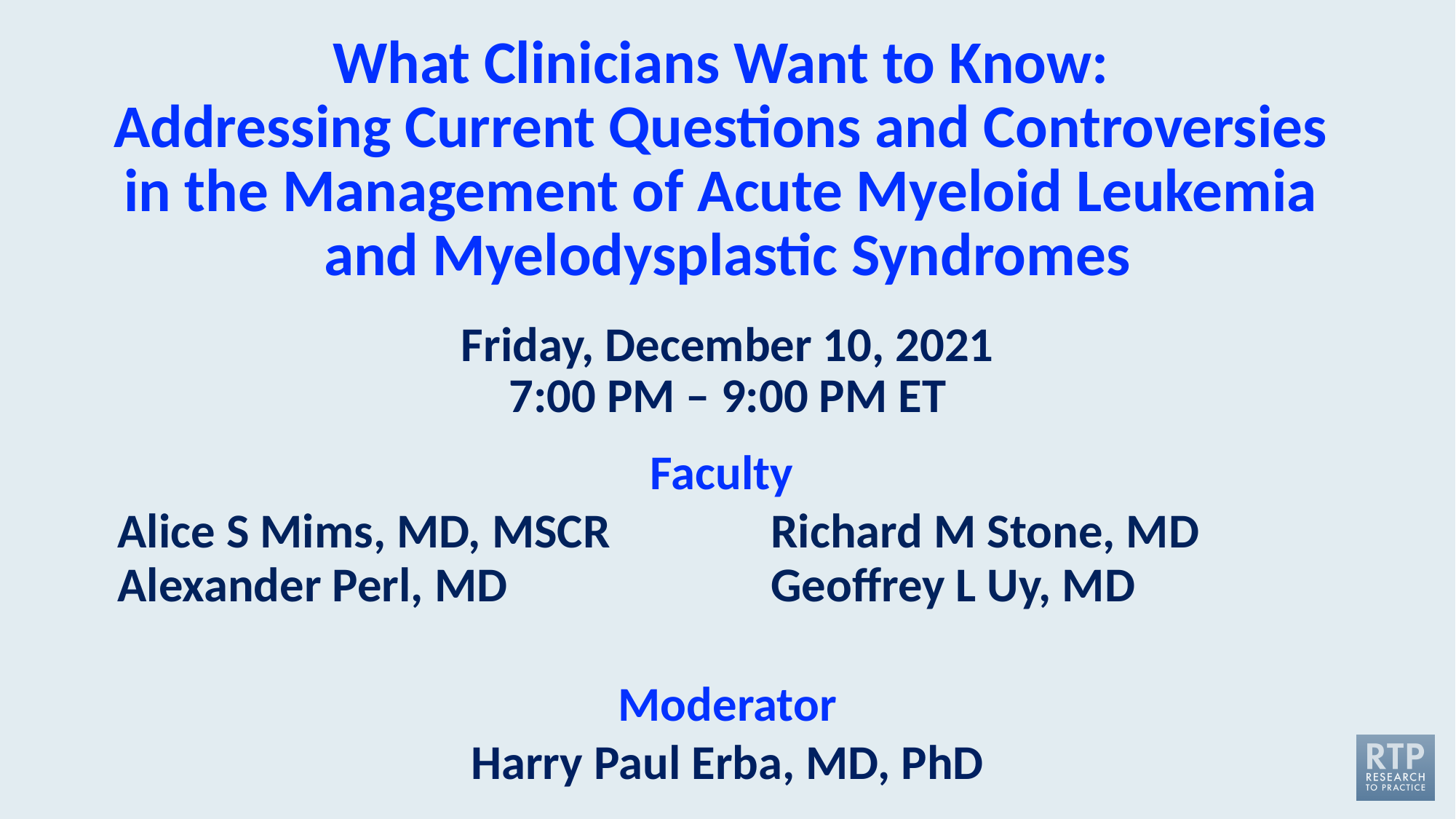

# What Clinicians Want to Know: Addressing Current Questions and Controversies in the Management of Acute Myeloid Leukemia and Myelodysplastic Syndromes Friday, December 10, 2021 7:00 PM – 9:00 PM ET
Faculty
Alice S Mims, MD, MSCR
Alexander Perl, MD
Richard M Stone, MD
Geoffrey L Uy, MD
Moderator
Harry Paul Erba, MD, PhD